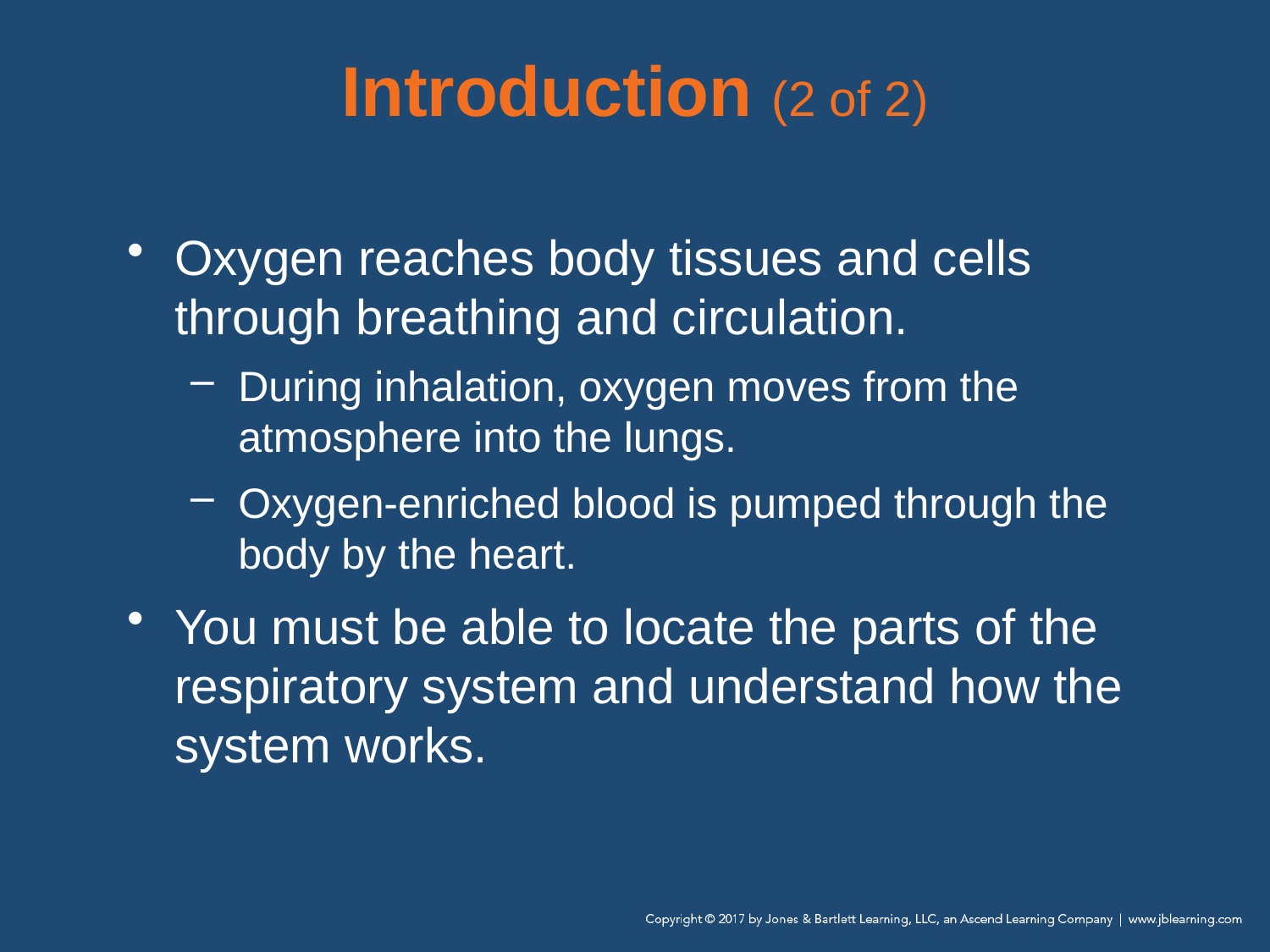

# Introduction (2 of 2)
Oxygen reaches body tissues and cells through breathing and circulation.
During inhalation, oxygen moves from the atmosphere into the lungs.
Oxygen-enriched blood is pumped through the body by the heart.
You must be able to locate the parts of the respiratory system and understand how the system works.